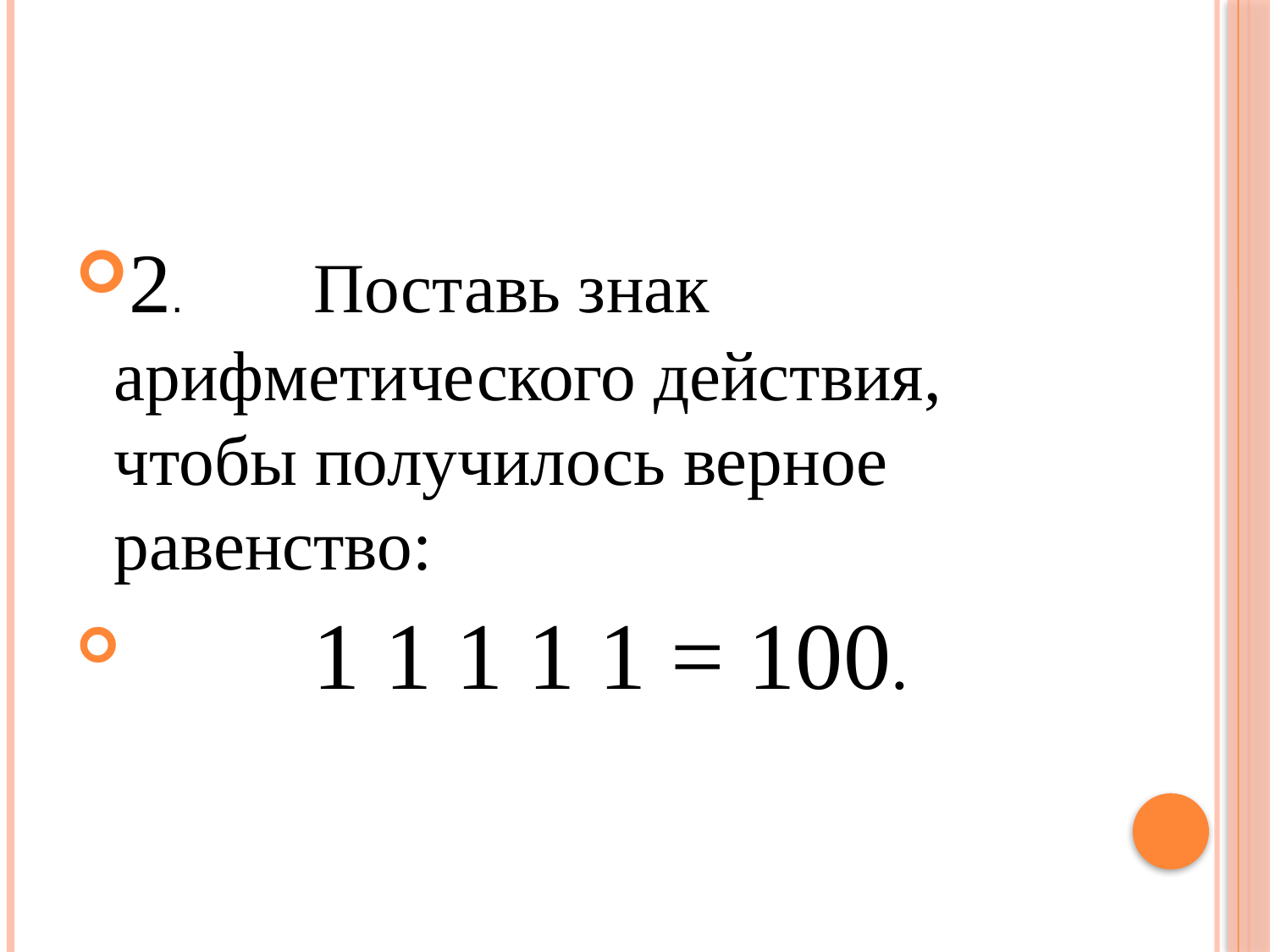

#
2.           Поставь знак арифметического действия, чтобы получилось верное равенство:
           1 1 1 1 1 = 100.